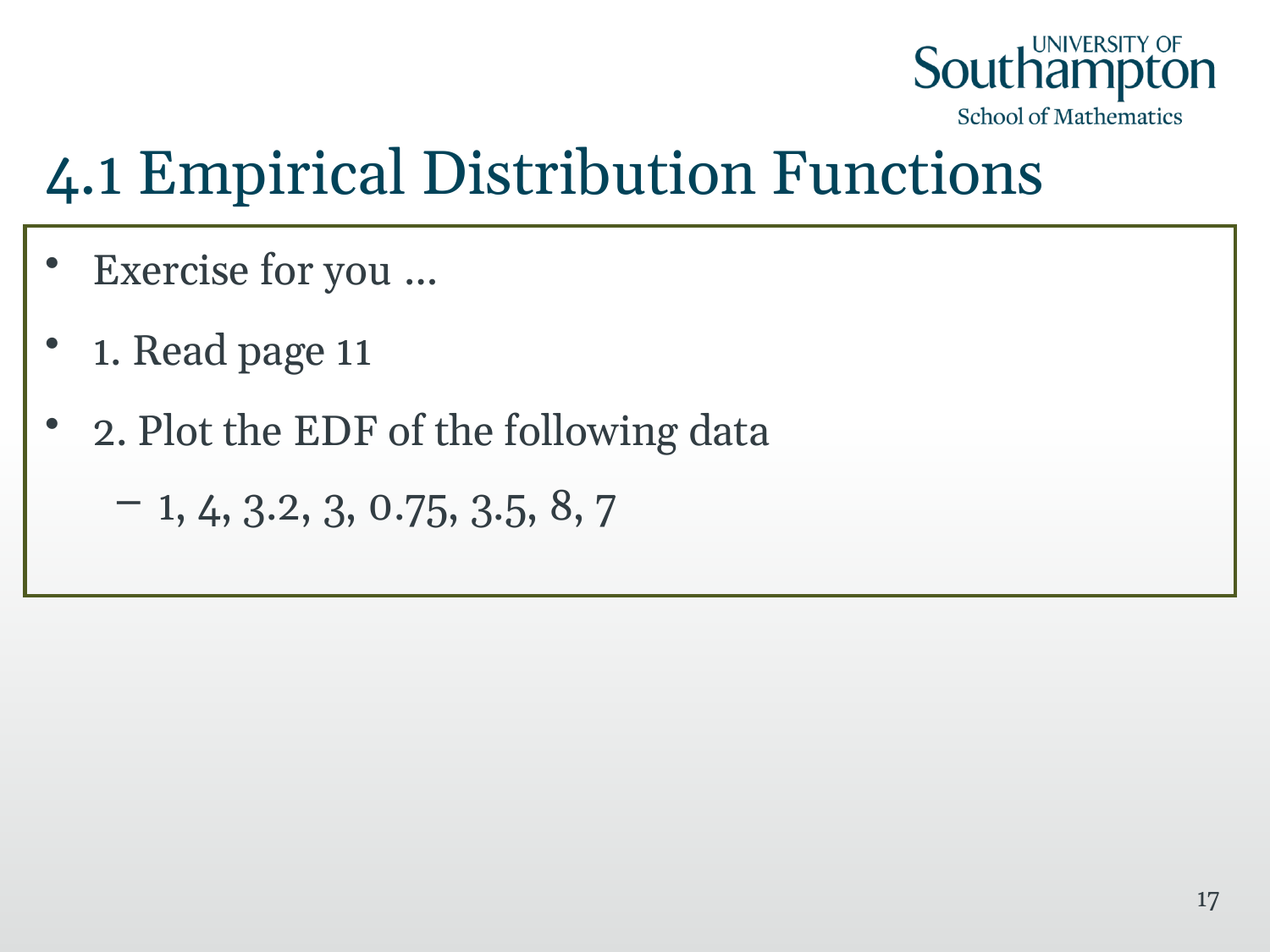

# 4.1 Empirical Distribution Functions

Exercise for you …
1. Read page 11
2. Plot the EDF of the following data
1, 4, 3.2, 3, 0.75, 3.5, 8, 7

17